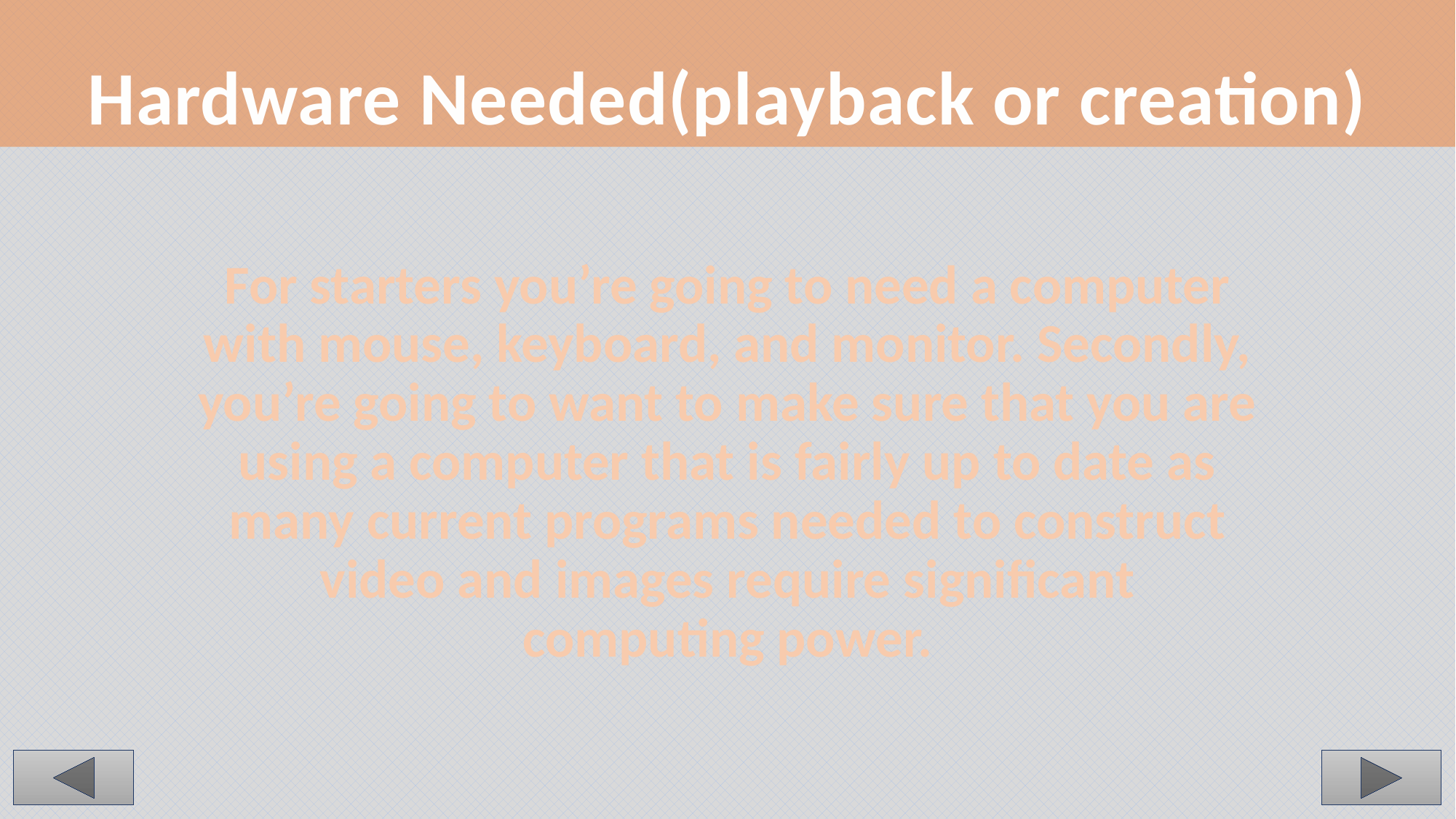

Hardware Needed(playback or creation)
For starters you’re going to need a computer with mouse, keyboard, and monitor. Secondly, you’re going to want to make sure that you are using a computer that is fairly up to date as many current programs needed to construct video and images require significant computing power.